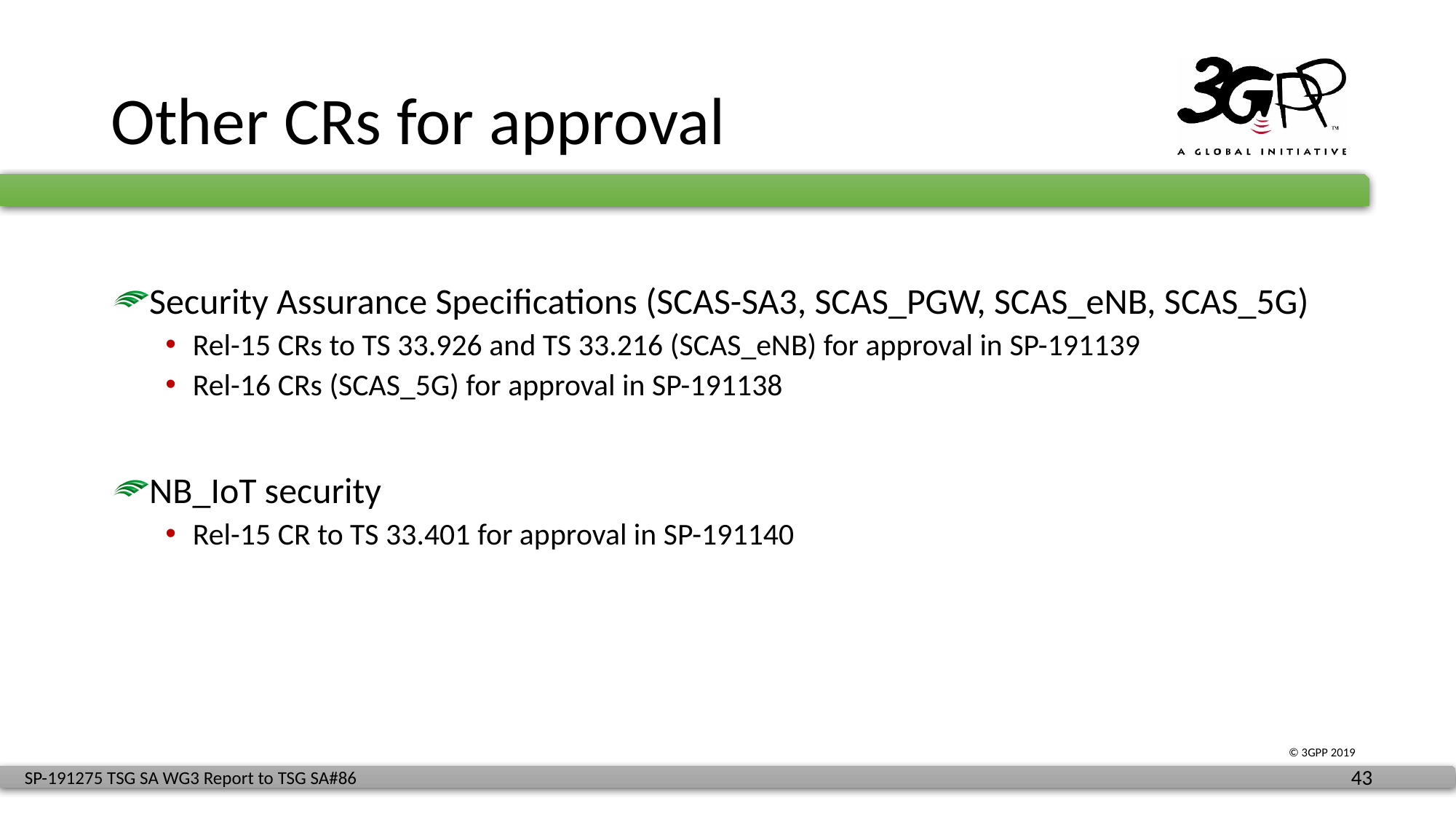

# Other CRs for approval

Security Assurance Specifications (SCAS-SA3, SCAS_PGW, SCAS_eNB, SCAS_5G)
Rel-15 CRs to TS 33.926 and TS 33.216 (SCAS_eNB) for approval in SP-191139
Rel-16 CRs (SCAS_5G) for approval in SP-191138

NB_IoT security
Rel-15 CR to TS 33.401 for approval in SP-191140